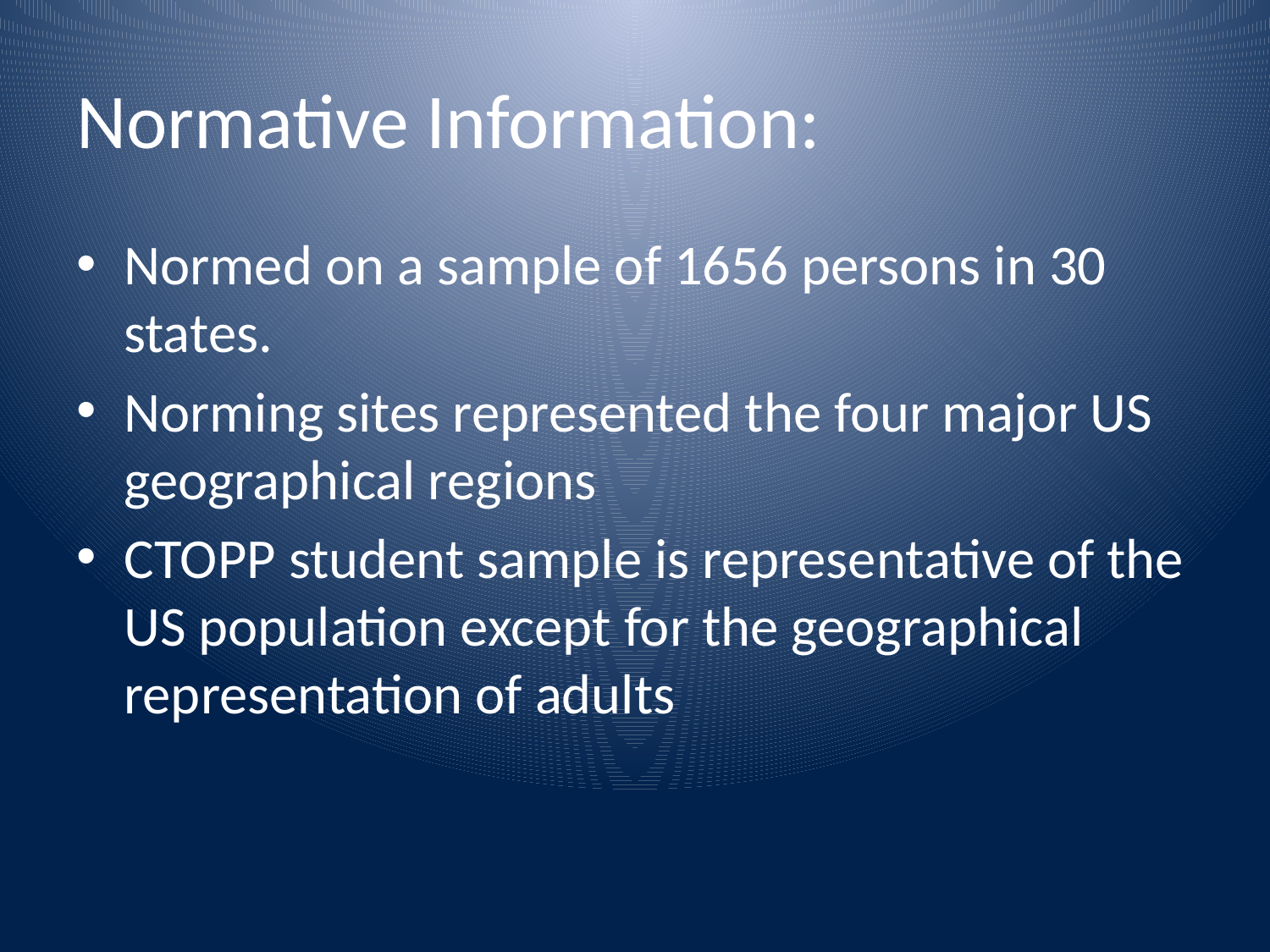

# Normative Information:
Normed on a sample of 1656 persons in 30 states.
Norming sites represented the four major US geographical regions
CTOPP student sample is representative of the US population except for the geographical representation of adults